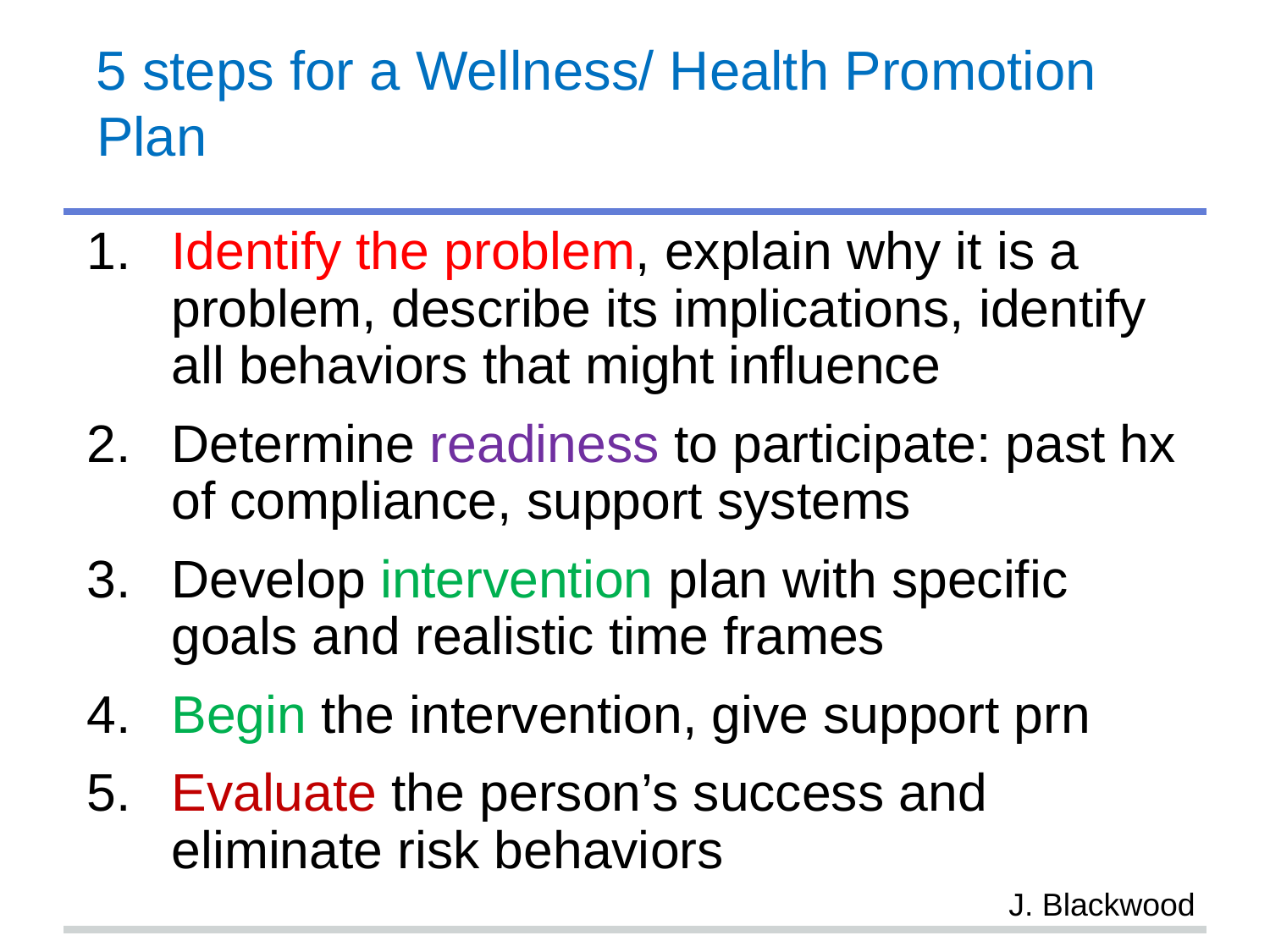

# 5 steps for a Wellness/ Health Promotion Plan
Identify the problem, explain why it is a problem, describe its implications, identify all behaviors that might influence
Determine readiness to participate: past hx of compliance, support systems
Develop intervention plan with specific goals and realistic time frames
Begin the intervention, give support prn
Evaluate the person’s success and eliminate risk behaviors
J. Blackwood